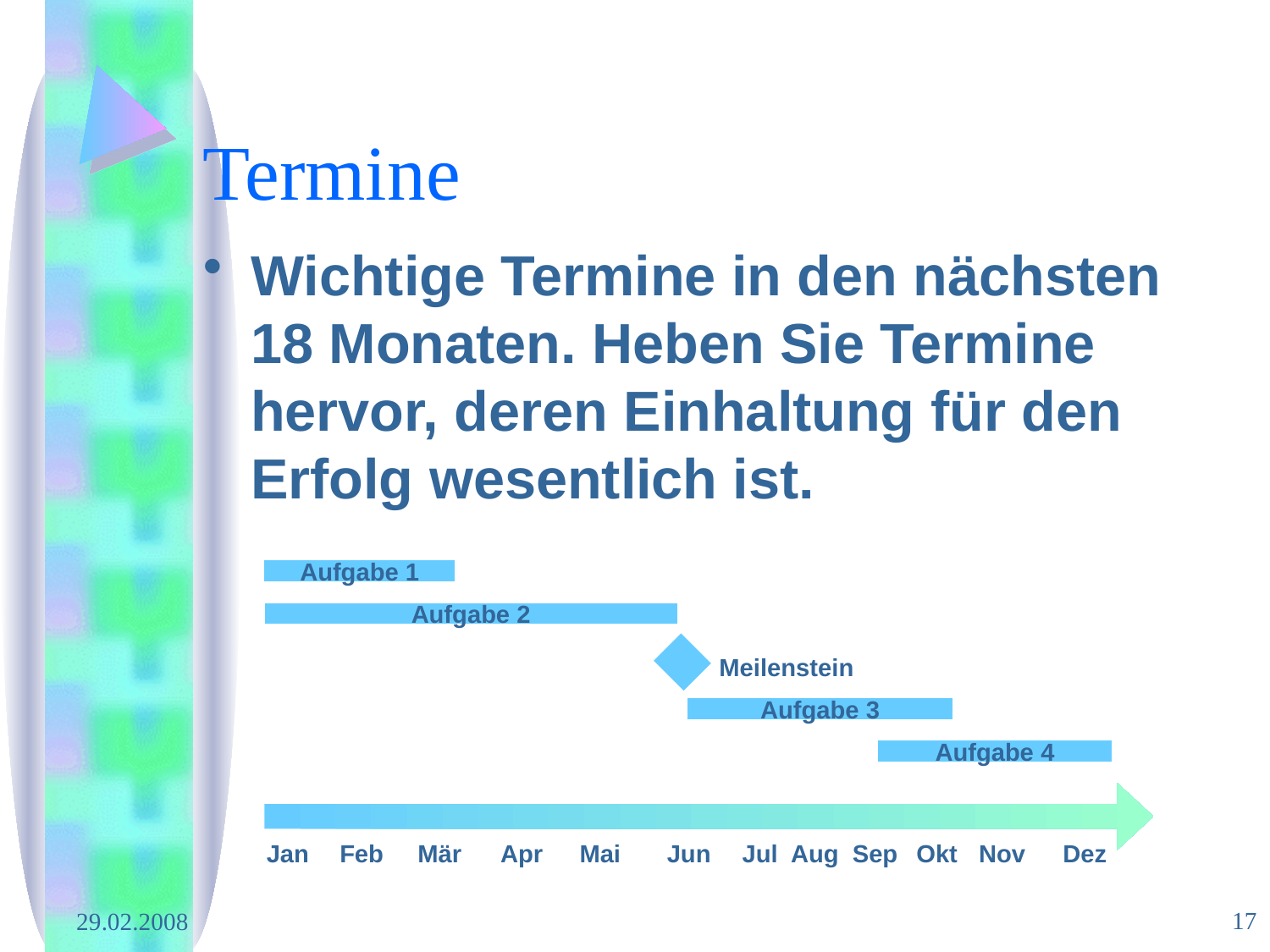

# Termine
Wichtige Termine in den nächsten 18 Monaten. Heben Sie Termine hervor, deren Einhaltung für den Erfolg wesentlich ist.
Aufgabe 1
Aufgabe 2
    Meilenstein

Aufgabe 3
Aufgabe 4

Jan
Feb
Mär
Apr
Mai
Jun
Jul  Aug
    Sep
  Okt
Nov
Dez
17
29.02.2008